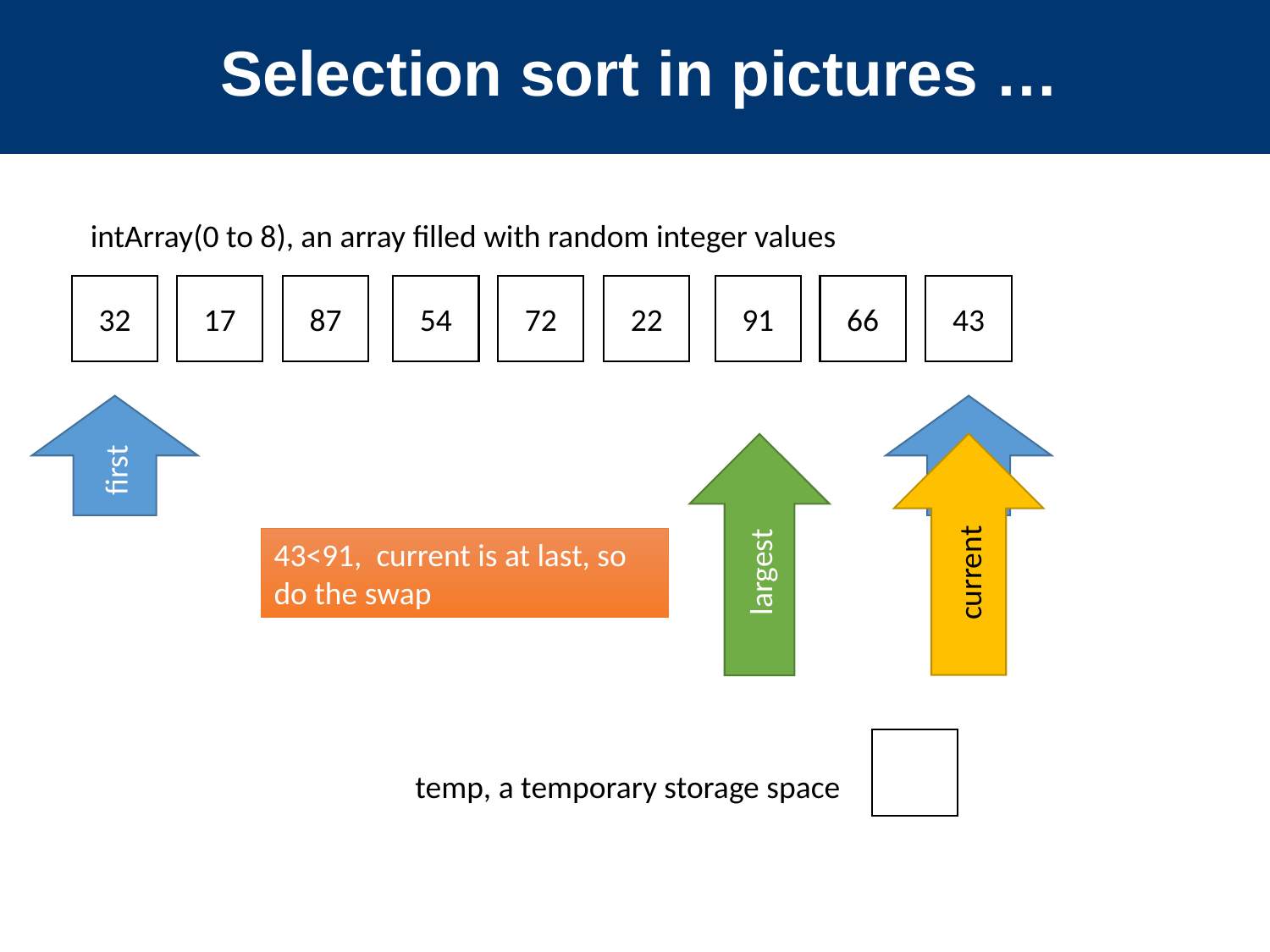

Selection sort in pictures …
intArray(0 to 8), an array filled with random integer values
32
17
87
54
72
22
91
66
43
last
first
current
largest
43<91,  current is at last, so do the swap

temp, a temporary storage space